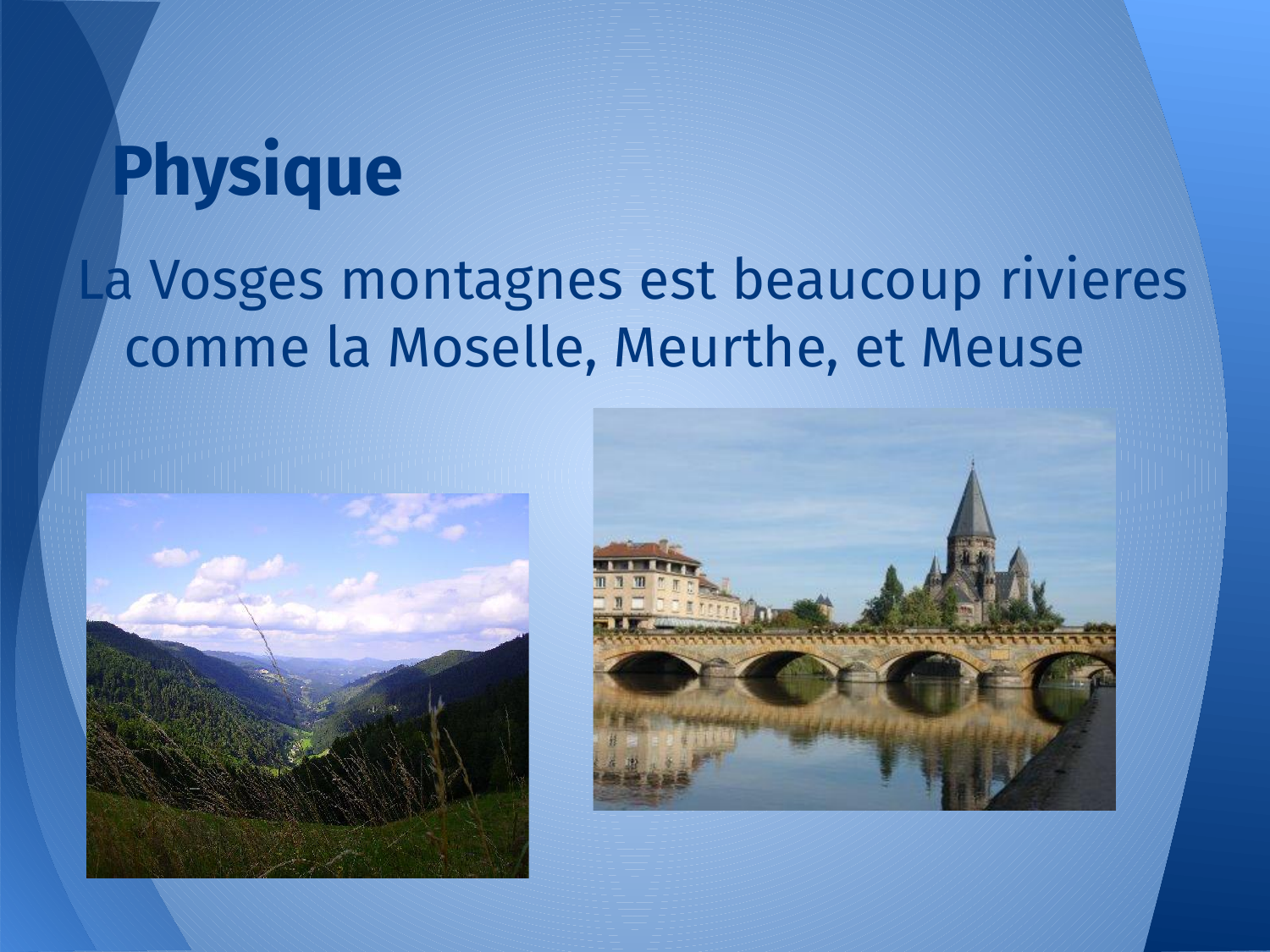

# Physique
La Vosges montagnes est beaucoup rivieres comme la Moselle, Meurthe, et Meuse